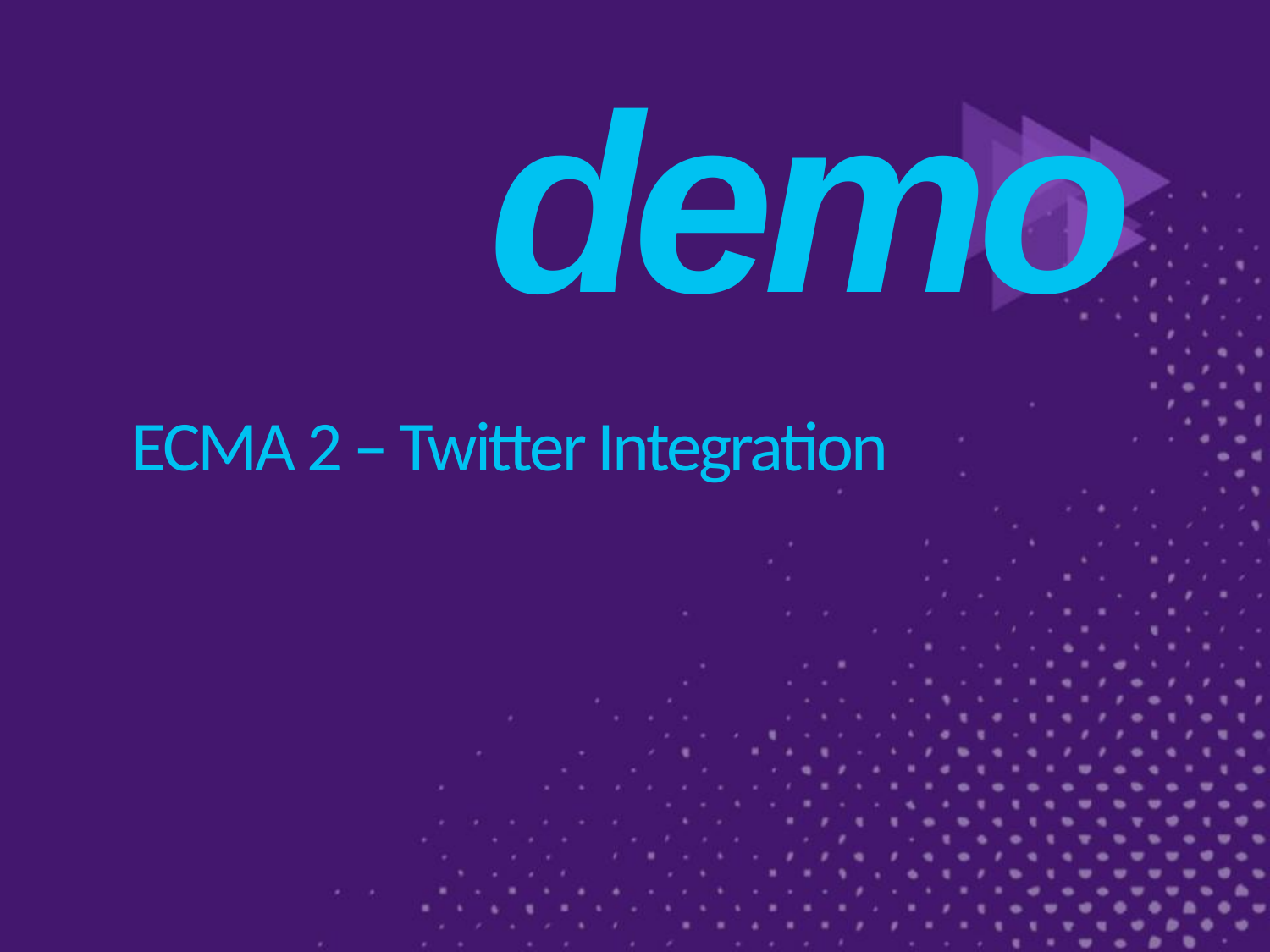

demo
# ECMA 2 – Twitter Integration